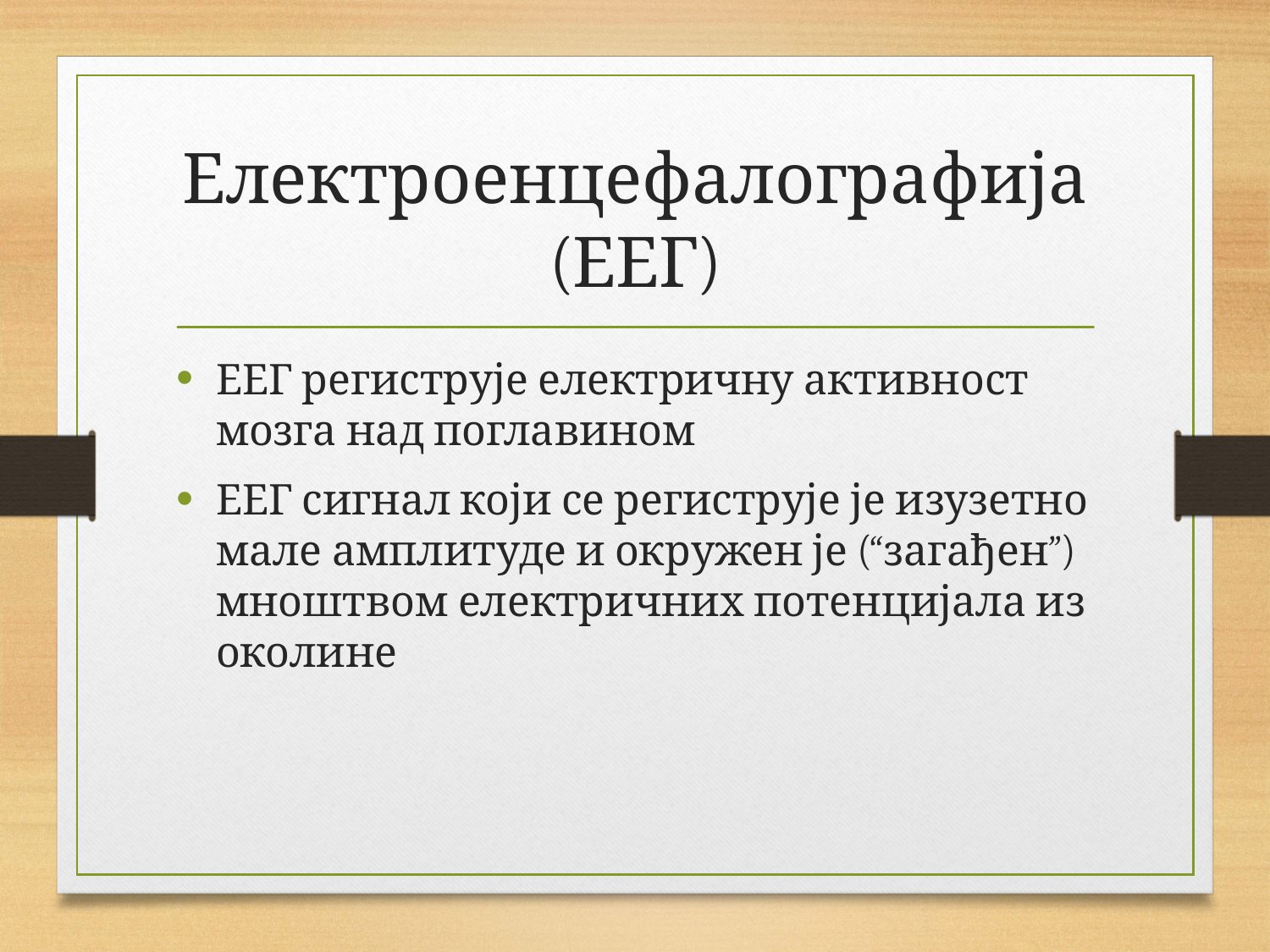

# Електроенцефалографија (ЕЕГ)
ЕЕГ региструје електричну активност мозга над поглавином
ЕЕГ сигнал који се региструје је изузетно мале амплитуде и окружен је (“загађен”) мноштвом електричних потенцијала из околине